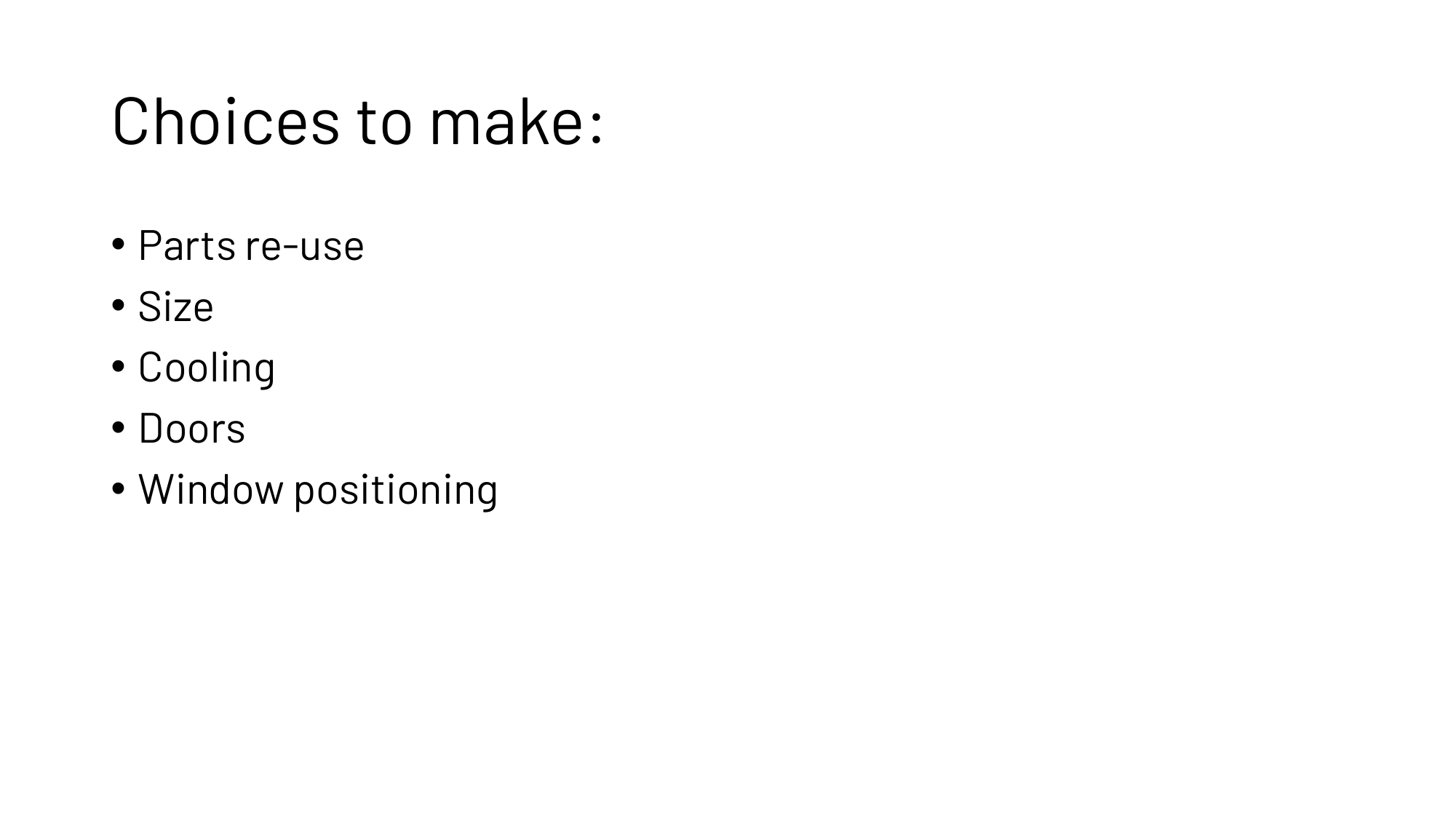

# Choices to make:
Parts re-use
Size
Cooling
Doors
Window positioning